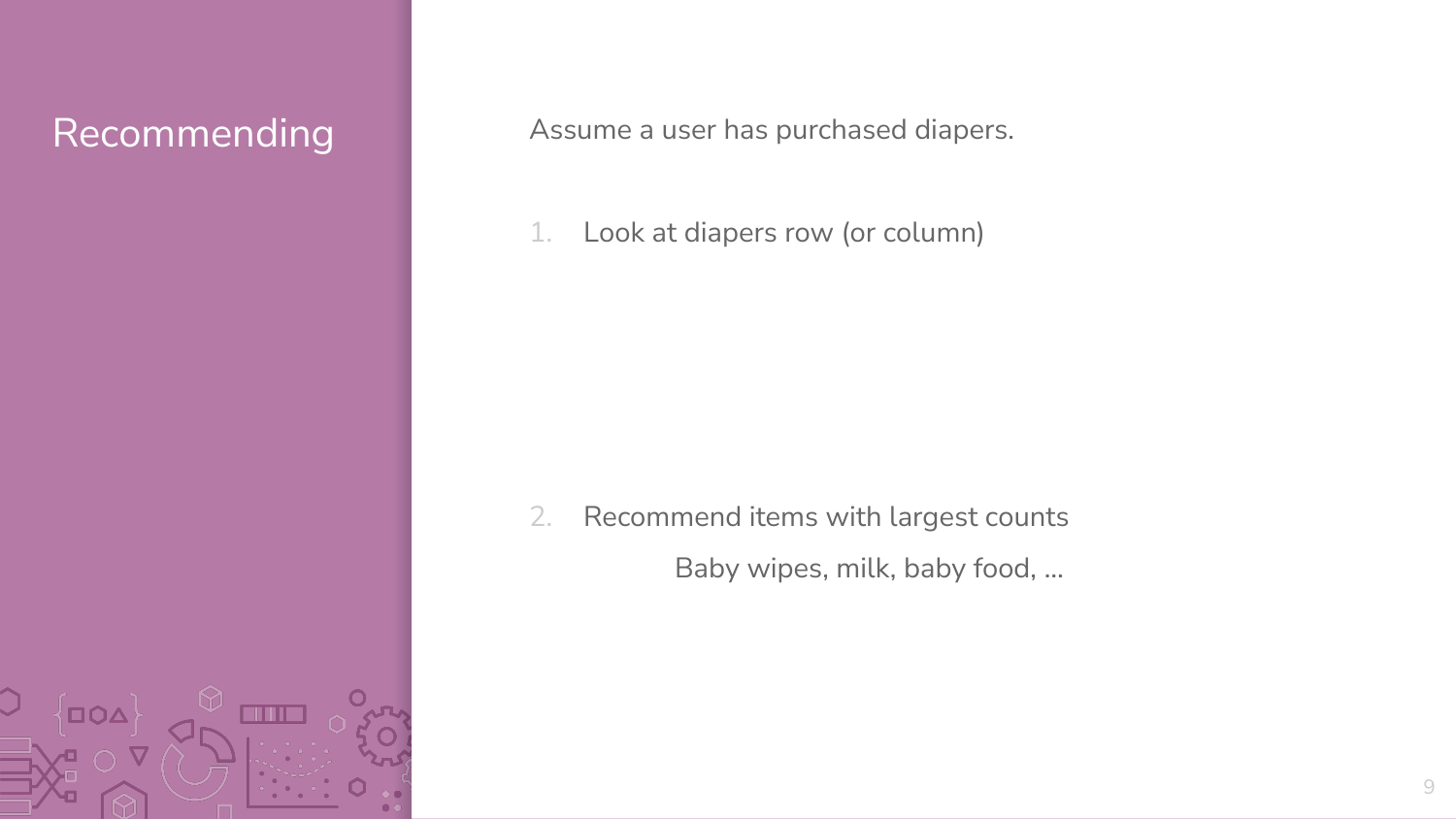

# Recommending
Assume a user has purchased diapers.

Look at diapers row (or column)
Recommend items with largest counts
	Baby wipes, milk, baby food, …
9